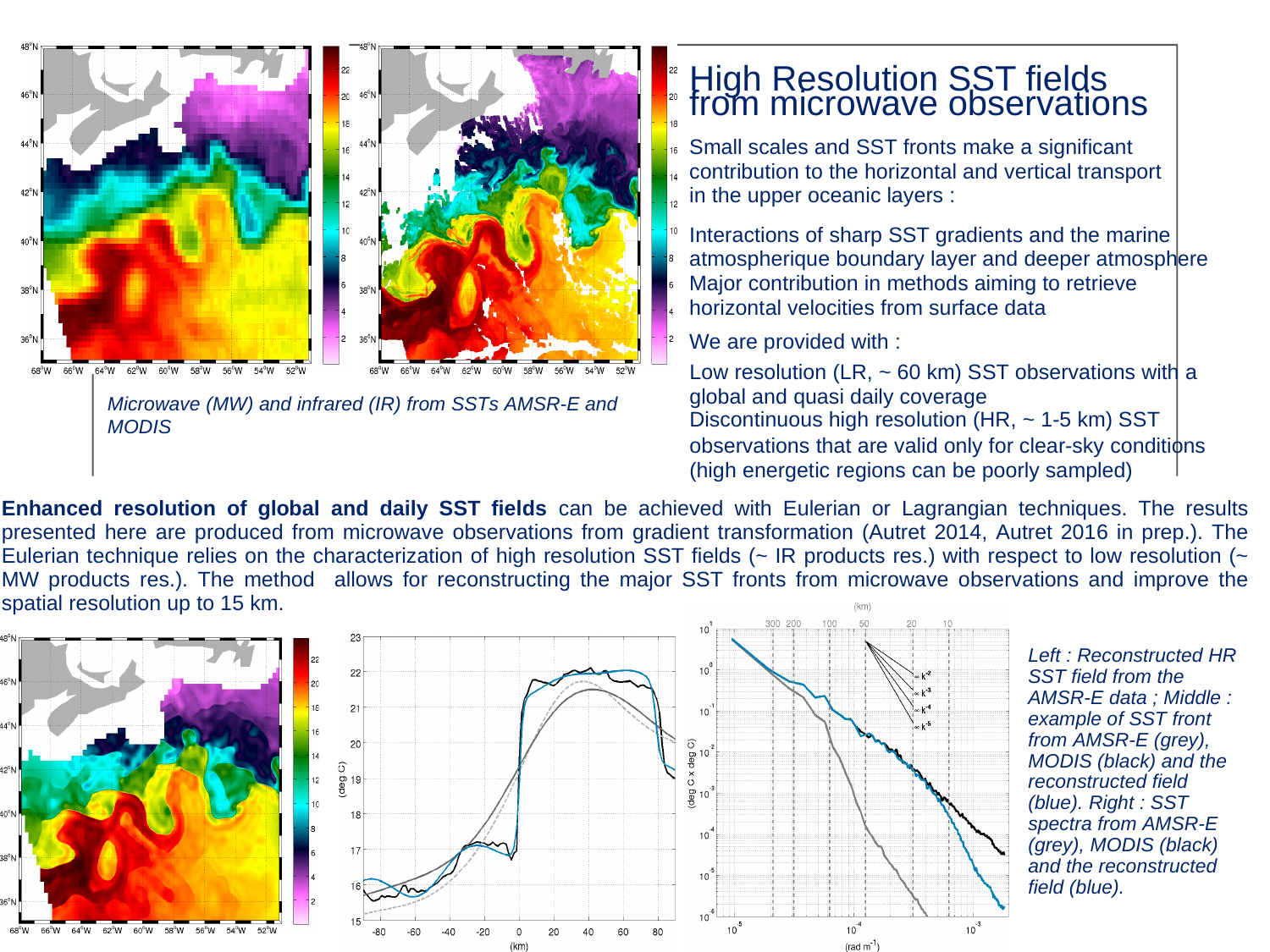

High Resolution SST fields from microwave observations
Small scales and SST fronts make a significant contribution to the horizontal and vertical transport in the upper oceanic layers :
●
●
Interactions of sharp SST gradients and the marine atmospherique boundary layer and deeper atmosphere Major contribution in methods aiming to retrieve horizontal velocities from surface data
●
We are provided with :
●
Low resolution (LR, ~ 60 km) SST observations with a global and quasi daily coverage
Discontinuous high resolution (HR, ~ 1-5 km) SST
observations that are valid only for clear-sky conditions (high energetic regions can be poorly sampled)
Microwave (MW) and infrared (IR) from SSTs AMSR-E and MODIS
Enhanced resolution of global and daily SST fields can be achieved with Eulerian or Lagrangian techniques. The results presented here are produced from microwave observations from gradient transformation (Autret 2014, Autret 2016 in prep.). The Eulerian technique relies on the characterization of high resolution SST fields (~ IR products res.) with respect to low resolution (~ MW products res.). The method  allows for reconstructing the major SST fronts from microwave observations and improve the spatial resolution up to 15 km.

Left : Reconstructed HR SST field from the AMSR-E data ; Middle : example of SST front from AMSR-E (grey), MODIS (black) and the reconstructed field (blue). Right : SST spectra from AMSR-E (grey), MODIS (black) and the reconstructed field (blue).